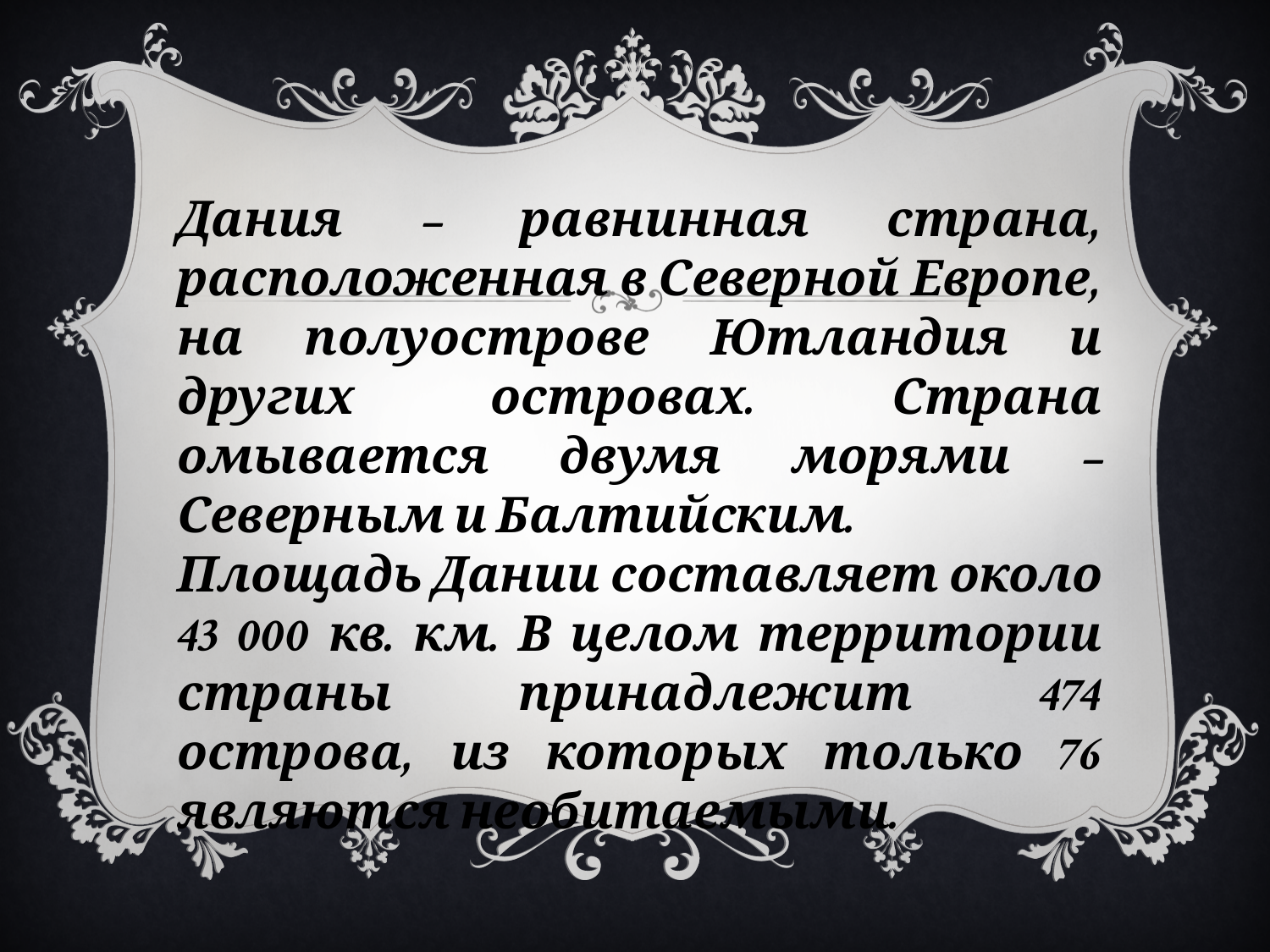

Дания – равнинная страна, расположенная в Северной Европе, на полуострове Ютландия и других островах. Страна омывается двумя морями – Северным и Балтийским.
Площадь Дании составляет около
43 000 кв. км. В целом территории страны принадлежит 474 острова, из которых только 76 являются необитаемыми.